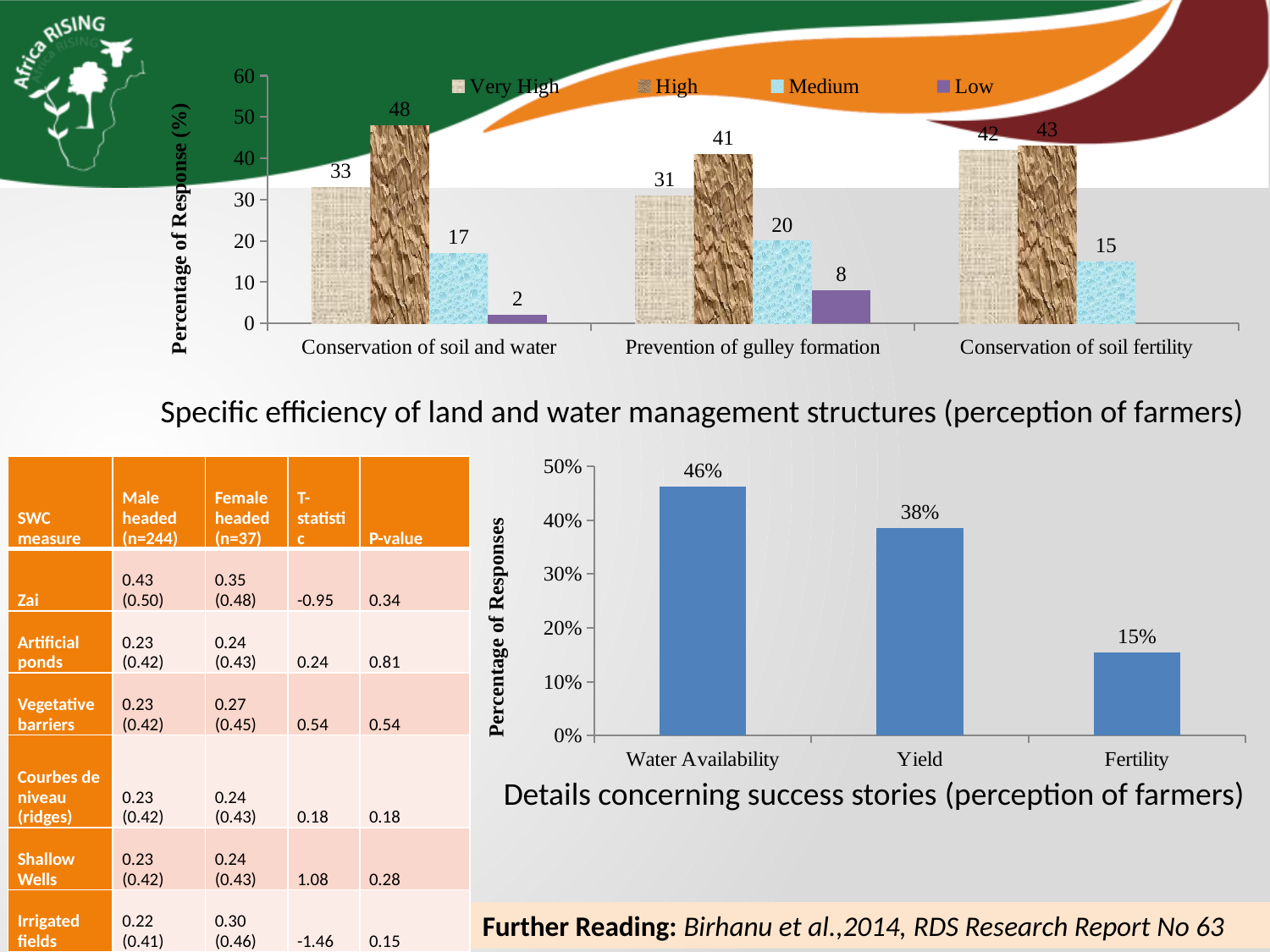

### Chart

| Category | Very High  | High | Medium  | Low |
|---|---|---|---|---|
| Conservation of soil and water | 33.0 | 48.0 | 17.0 | 2.0 |
| Prevention of gulley formation | 31.0 | 41.0 | 20.0 | 8.0 |
| Conservation of soil fertility | 42.0 | 43.0 | 15.0 | None |
Specific efficiency of land and water management structures (perception of farmers)

### Chart

| Category |  |
|---|---|
| Water Availability | 0.461538461538466 |
| Yield | 0.3846153846153848 |
| Fertility | 0.15384615384615713 |
| SWC measure | Male headed (n=244) | Female headed (n=37) | T- statistic | P-value |
| --- | --- | --- | --- | --- |
| Zai | 0.43 (0.50) | 0.35 (0.48) | -0.95 | 0.34 |
| Artificial ponds | 0.23 (0.42) | 0.24 (0.43) | 0.24 | 0.81 |
| Vegetative barriers | 0.23 (0.42) | 0.27 (0.45) | 0.54 | 0.54 |
| Courbes de niveau (ridges) | 0.23 (0.42) | 0.24 (0.43) | 0.18 | 0.18 |
| Shallow Wells | 0.23 (0.42) | 0.24 (0.43) | 1.08 | 0.28 |
| Irrigated fields | 0.22 (0.41) | 0.30 (0.46) | -1.46 | 0.15 |
Details concerning success stories (perception of farmers)
Further Reading: Birhanu et al.,2014, RDS Research Report No 63